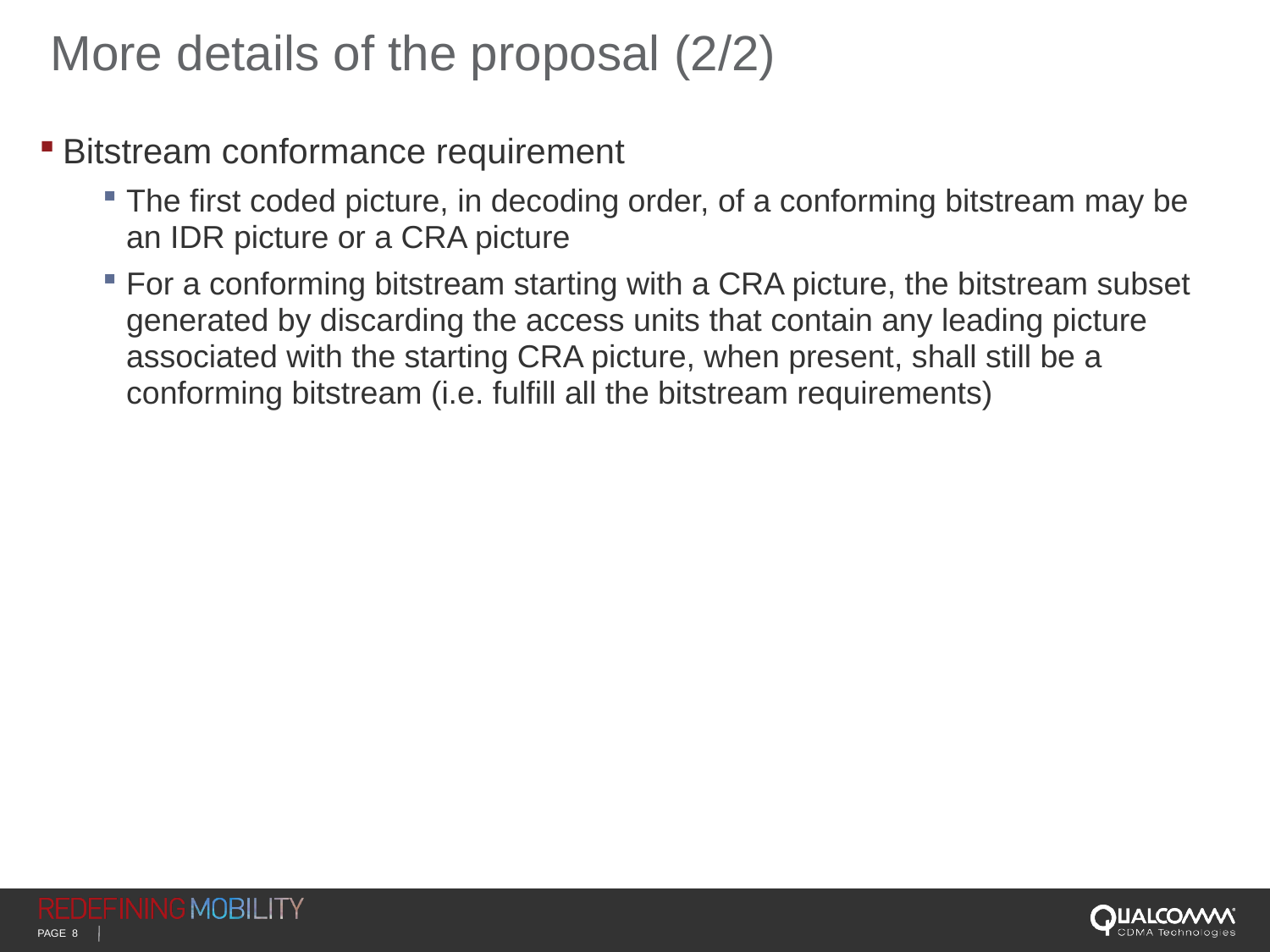

# More details of the proposal (2/2)
Bitstream conformance requirement
The first coded picture, in decoding order, of a conforming bitstream may be an IDR picture or a CRA picture
For a conforming bitstream starting with a CRA picture, the bitstream subset generated by discarding the access units that contain any leading picture associated with the starting CRA picture, when present, shall still be a conforming bitstream (i.e. fulfill all the bitstream requirements)